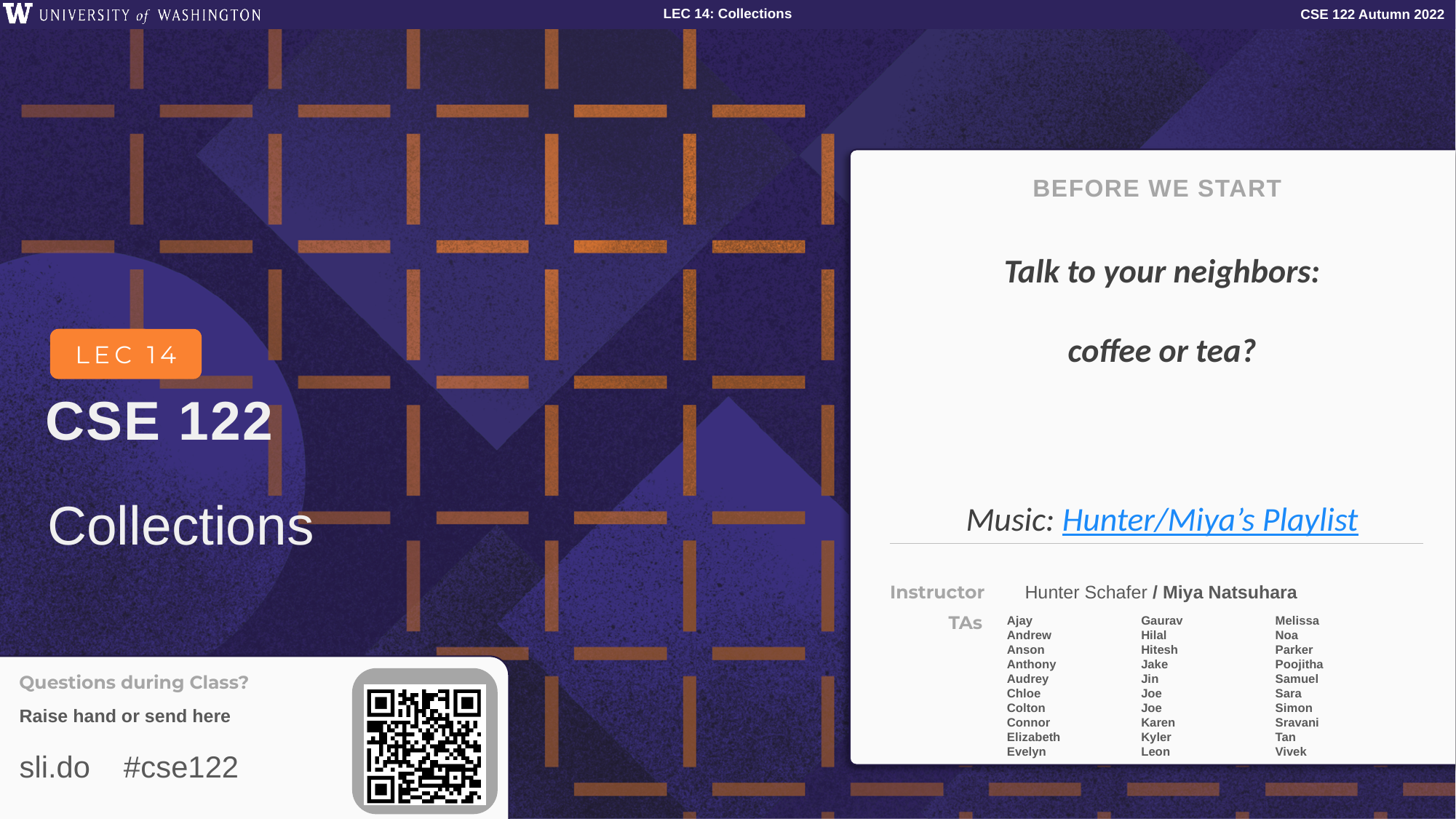

BEFORE WE START
Talk to your neighbors:

coffee or tea?
# Collections
Music: Hunter/Miya’s Playlist